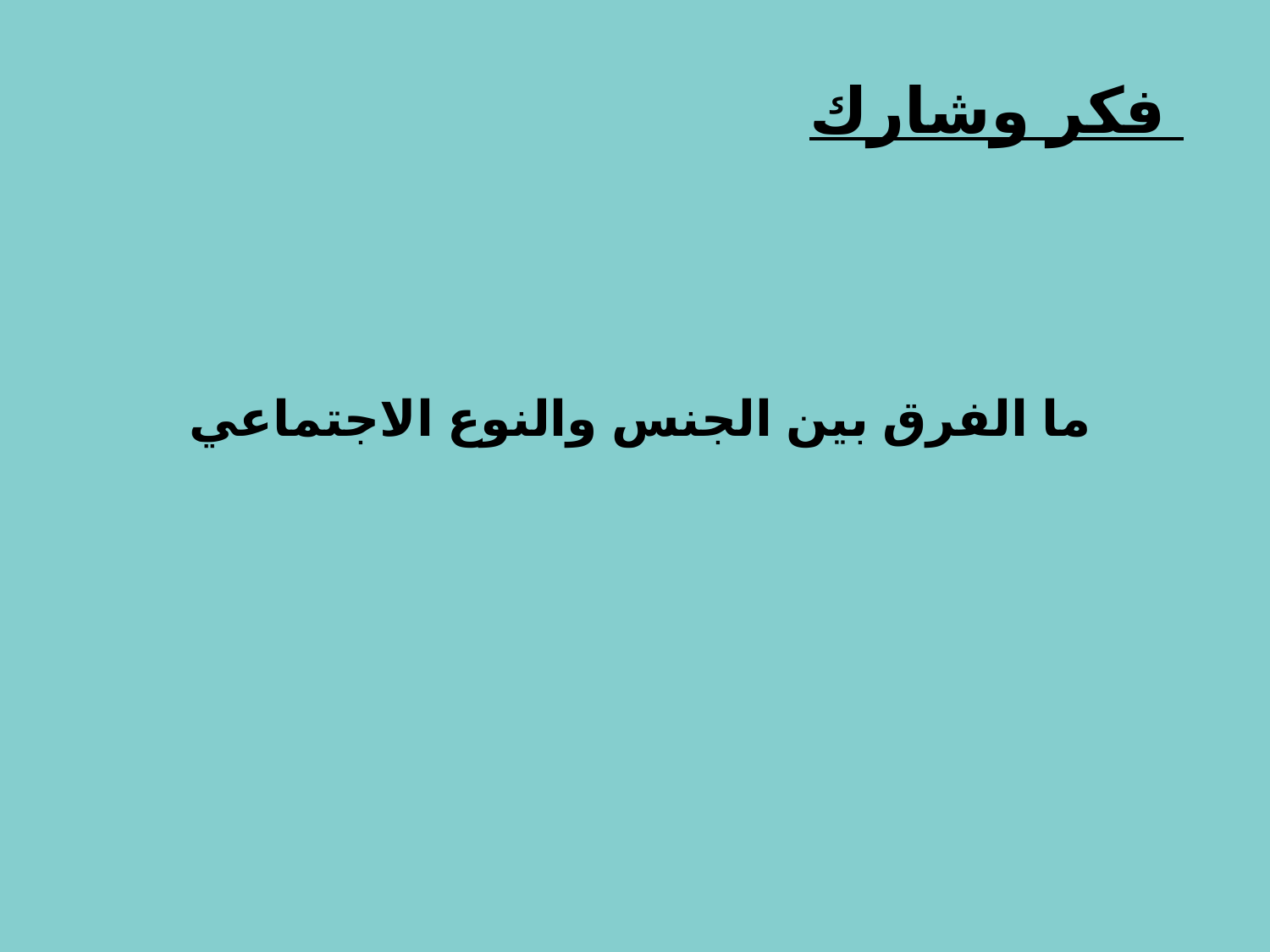

فكر وشارك
# ما الفرق بين الجنس والنوع الاجتماعي